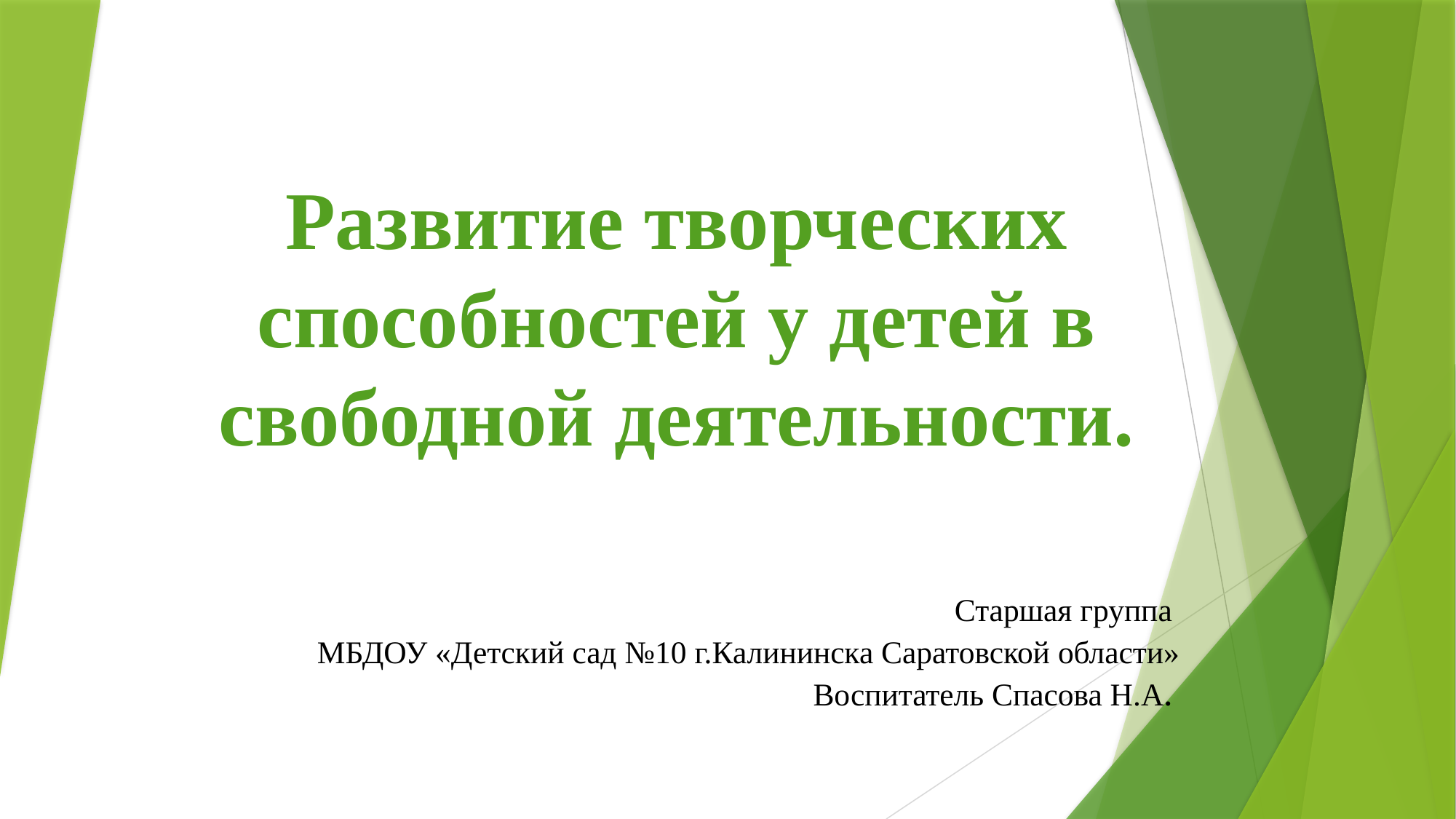

# Развитие творческих способностей у детей в свободной деятельности.

Старшая группа
МБДОУ «Детский сад №10 г.Калининска Саратовской области»
Воспитатель Спасова Н.А.